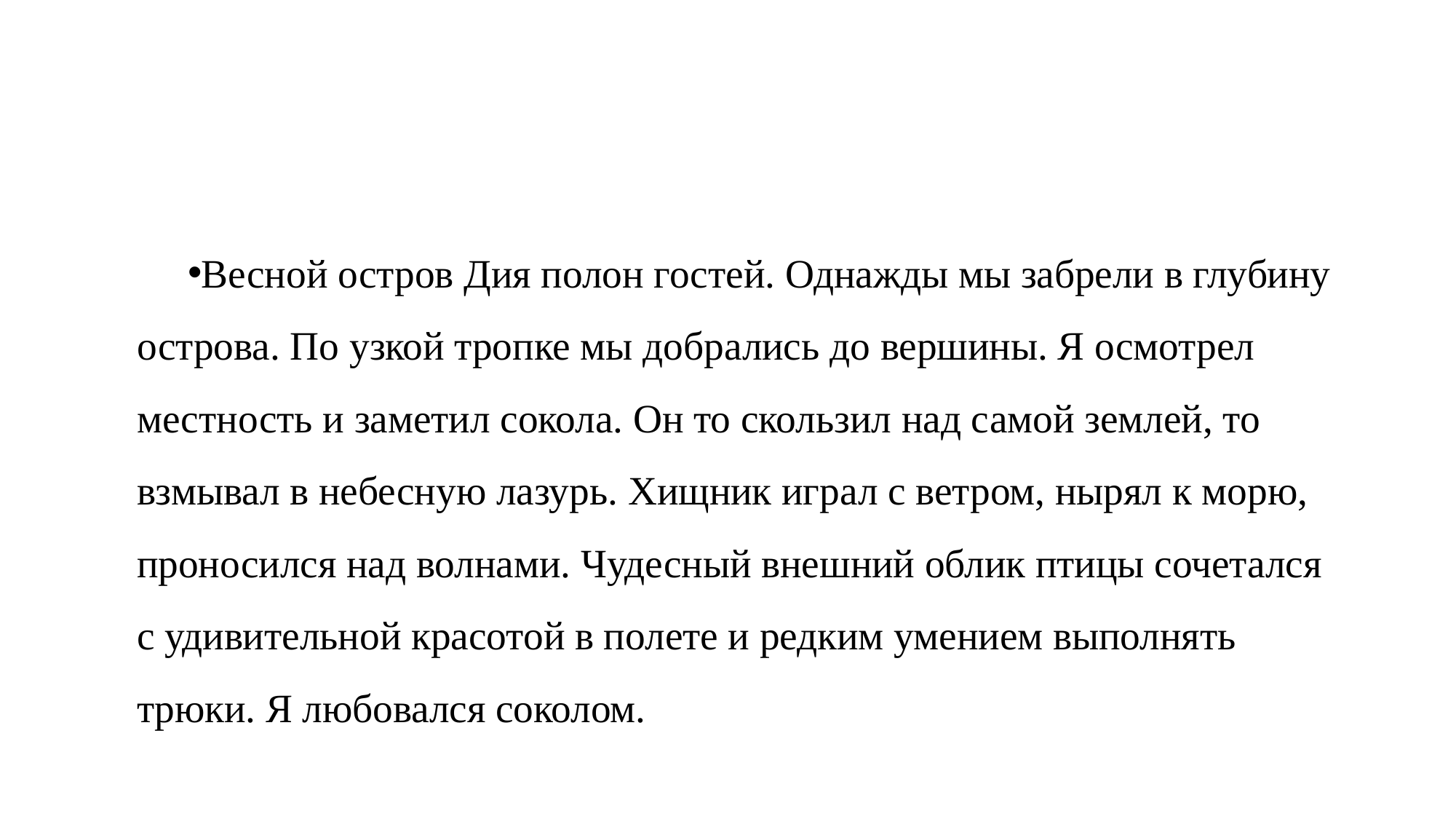

#
Весной остров Дия полон гостей. Однажды мы забрели в глубину острова. По узкой тропке мы добрались до вершины. Я осмотрел местность и заметил сокола. Он то скользил над самой землей, то взмывал в небесную лазурь. Хищник играл с ветром, нырял к морю, проносился над волнами. Чудесный внешний облик птицы сочетался с удивительной красотой в полете и редким умением выполнять трюки. Я любовался соколом.